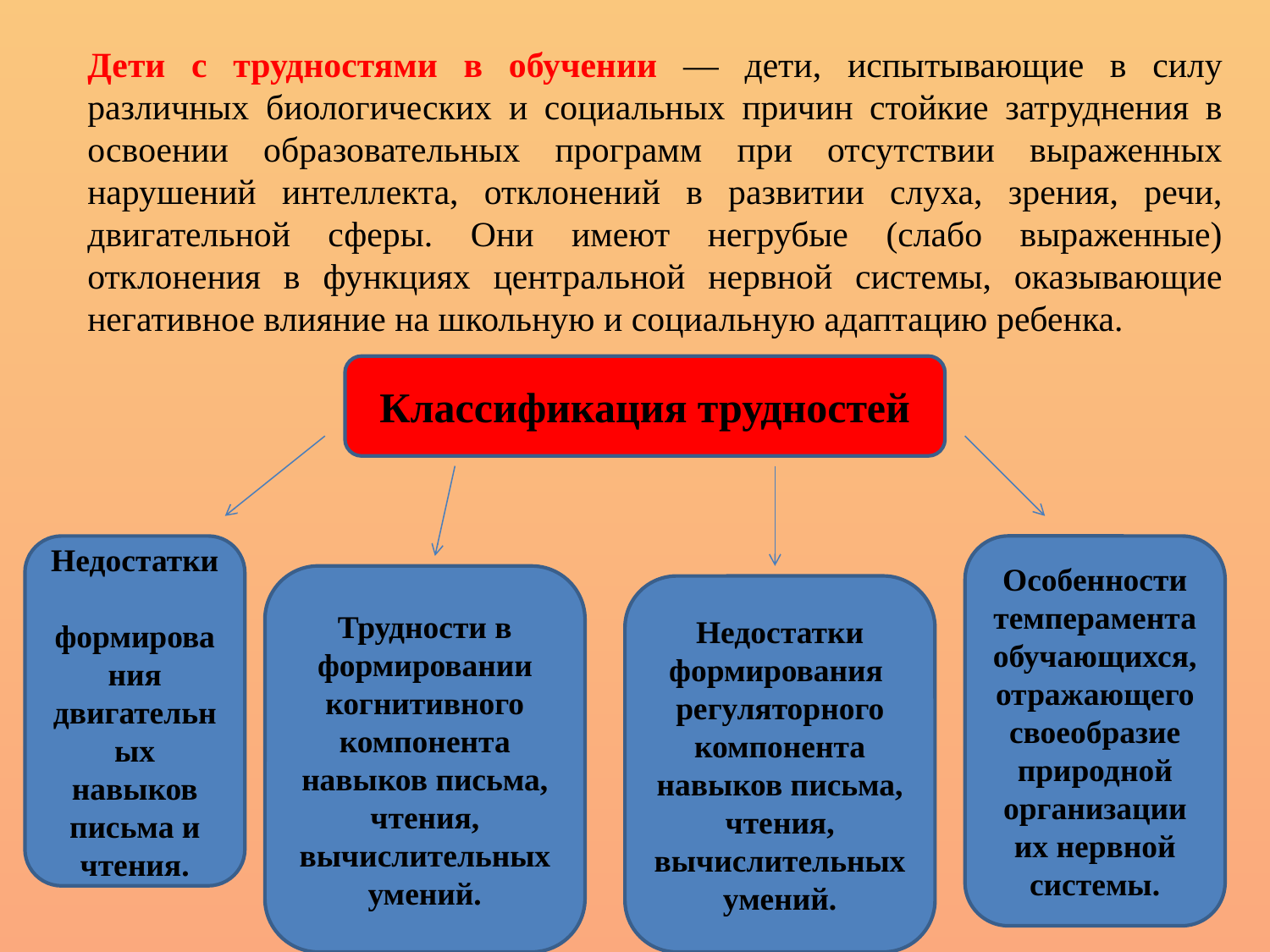

Дети с трудностями в обучении — дети, испытывающие в силу различных биологических и социальных причин стойкие затруднения в освоении образовательных программ при отсутствии выраженных нарушений интеллекта, отклонений в развитии слуха, зрения, речи, двигательной сферы. Они имеют негрубые (слабо выраженные) отклонения в функциях центральной нервной системы, оказывающие негативное влияние на школьную и социальную адаптацию ребенка.
Классификация трудностей

Недостатки  формирования двигательных навыков письма и чтения.
Особенности темперамента обучающихся, отражающего своеобразие природной организации их нервной системы.
Трудности в формировании когнитивного компонента навыков письма, чтения, вычислительных умений.
Недостатки формирования  регуляторного компонента навыков письма, чтения, вычислительных умений.